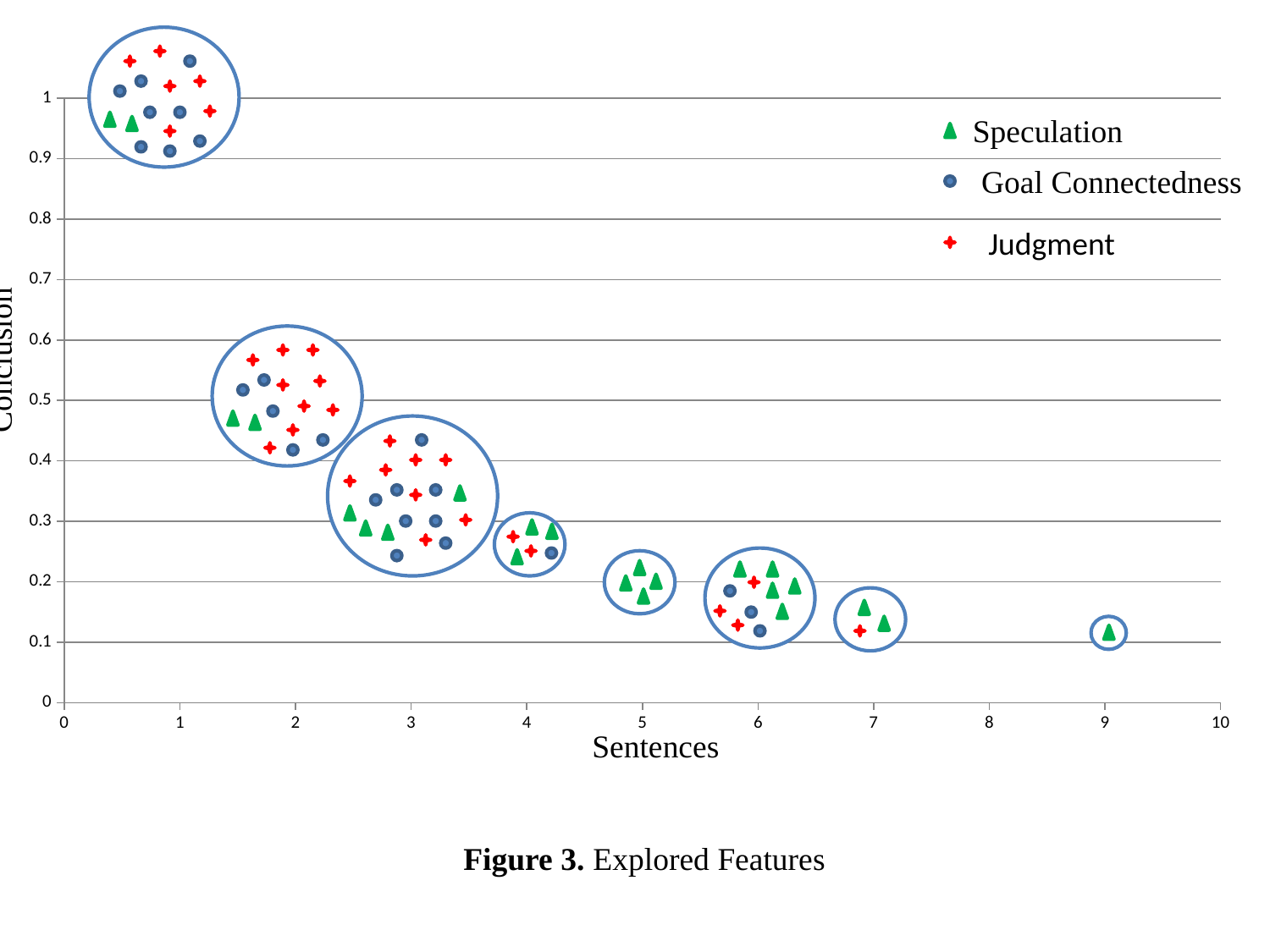

### Chart

| Category | 1 | 2 | 3 | 4 | 5 | 6 | 7 | 8 | 9 | 10 | 11 | 12 | 13 | 14 | 15 | 16 | 17 | 18 | 19 | 20 | 21 |
|---|---|---|---|---|---|---|---|---|---|---|---|---|---|---|---|---|---|---|---|---|---|

Speculation

Goal Connectedness

Judgment

Conclusion

Sentences
Figure 3. Explored Features